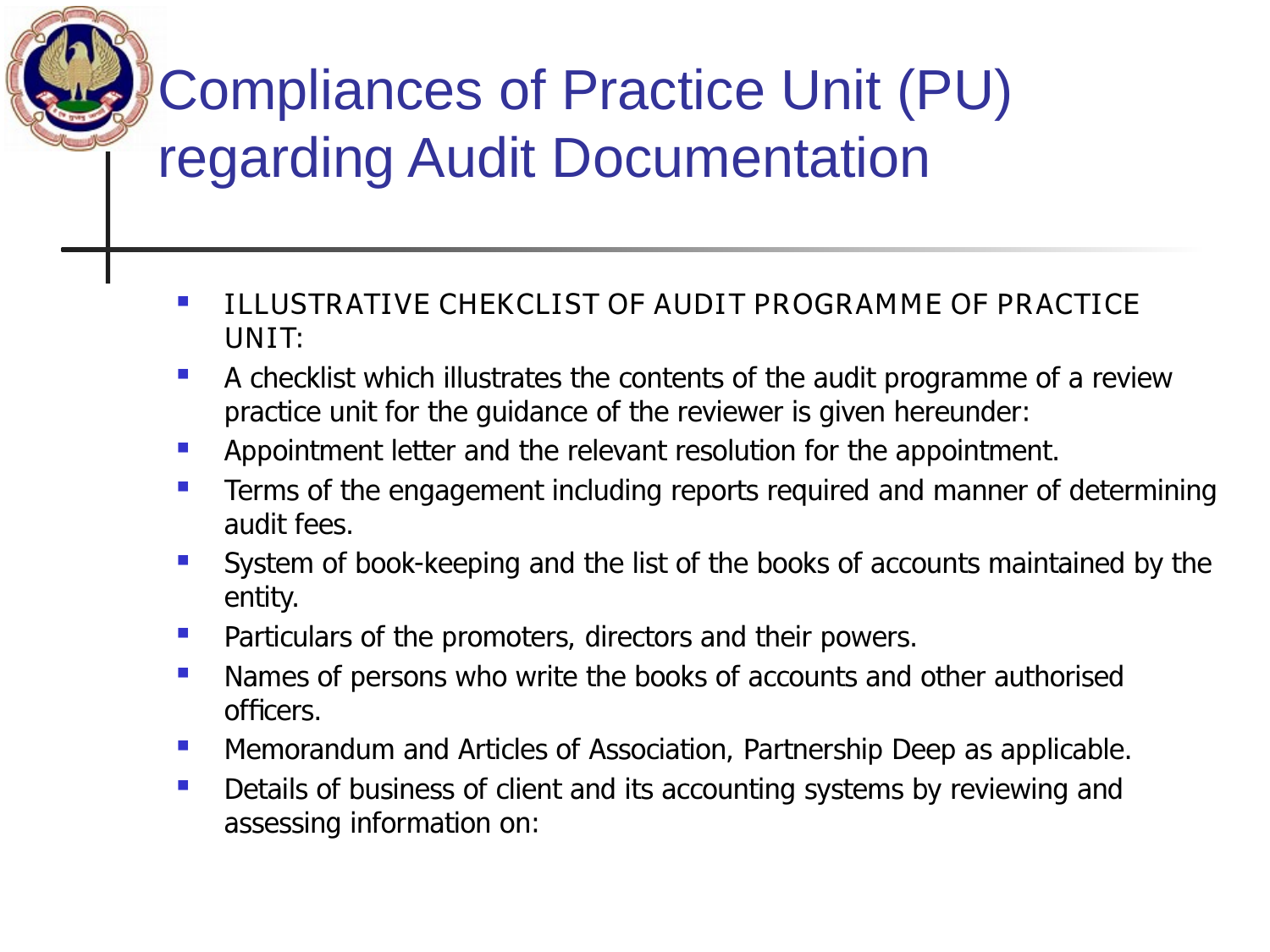

# Compliances of Practice Unit (PU) regarding Audit Documentation
ILLUSTRATIVE CHEKCLIST OF AUDIT PROGRAMME OF PRACTICE UNIT:
A checklist which illustrates the contents of the audit programme of a review practice unit for the guidance of the reviewer is given hereunder:
Appointment letter and the relevant resolution for the appointment.
Terms of the engagement including reports required and manner of determining audit fees.
System of book-keeping and the list of the books of accounts maintained by the entity.
Particulars of the promoters, directors and their powers.
Names of persons who write the books of accounts and other authorised officers.
Memorandum and Articles of Association, Partnership Deep as applicable.
Details of business of client and its accounting systems by reviewing and assessing information on: